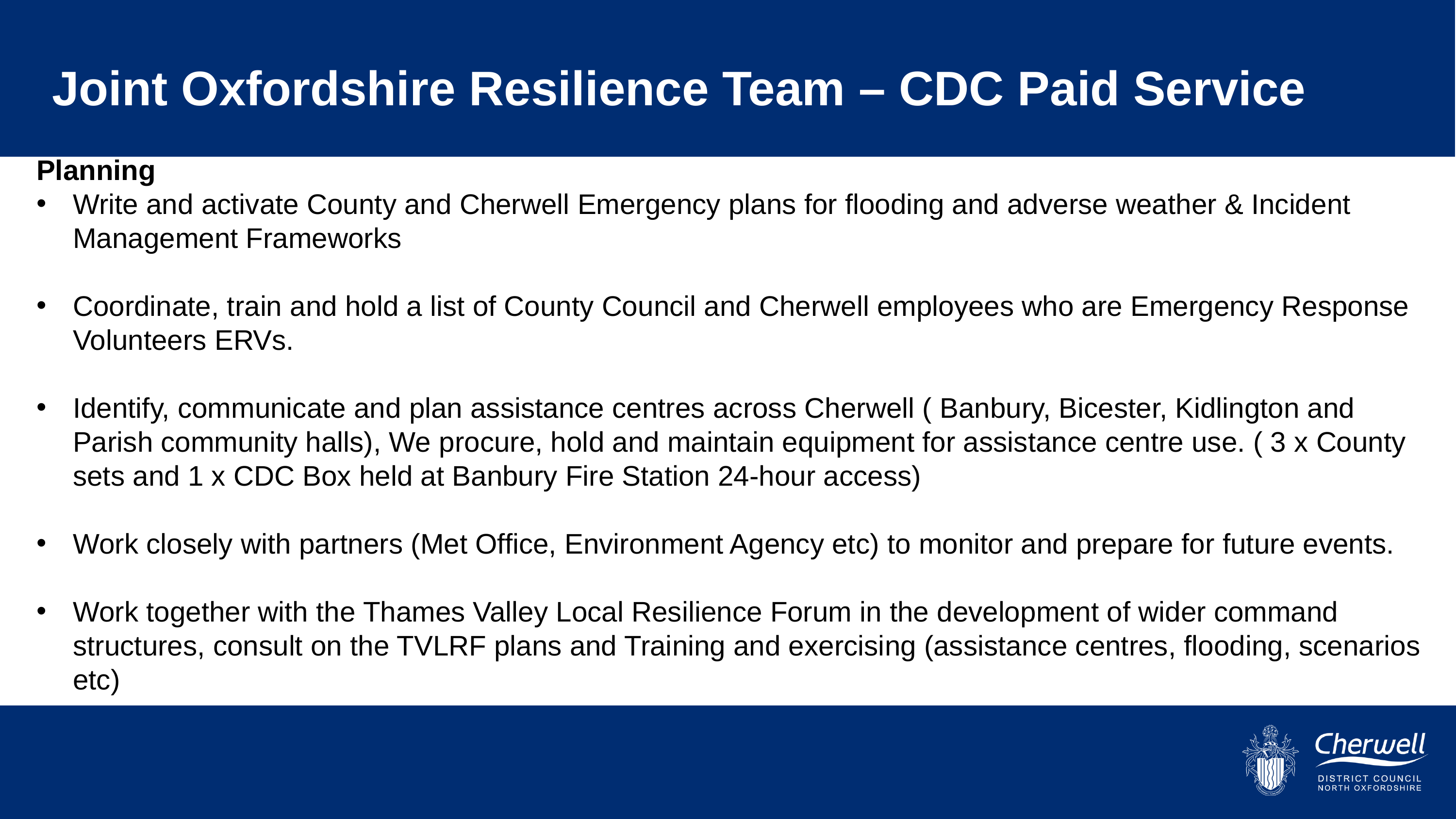

Joint Oxfordshire Resilience Team – CDC Paid Service
Planning
Write and activate County and Cherwell Emergency plans for flooding and adverse weather & Incident Management Frameworks

Coordinate, train and hold a list of County Council and Cherwell employees who are Emergency Response Volunteers ERVs.

Identify, communicate and plan assistance centres across Cherwell ( Banbury, Bicester, Kidlington and Parish community halls), We procure, hold and maintain equipment for assistance centre use. ( 3 x County sets and 1 x CDC Box held at Banbury Fire Station 24-hour access)

Work closely with partners (Met Office, Environment Agency etc) to monitor and prepare for future events.

Work together with the Thames Valley Local Resilience Forum in the development of wider command structures, consult on the TVLRF plans and Training and exercising (assistance centres, flooding, scenarios etc)